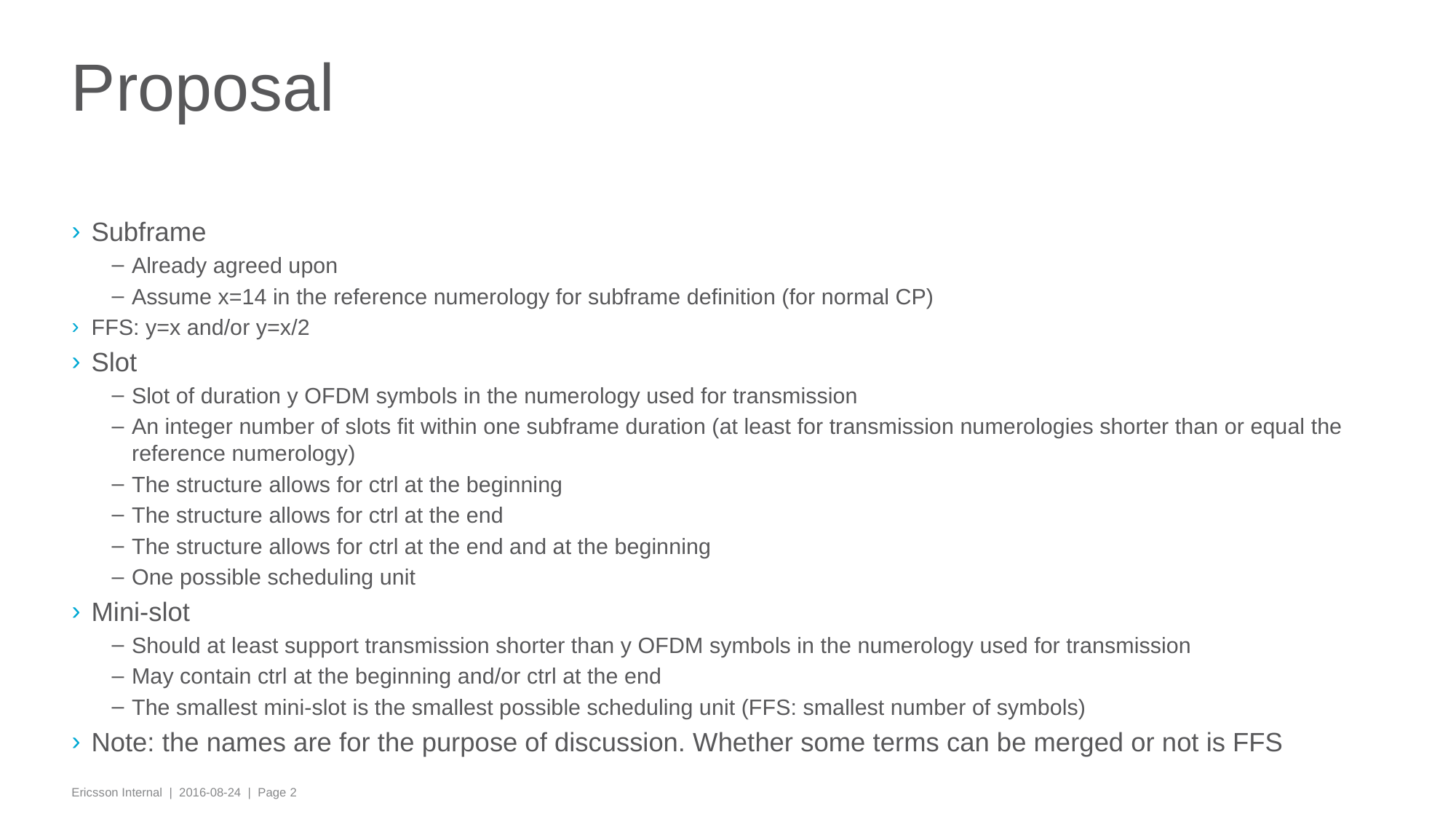

# Proposal
Subframe
Already agreed upon
Assume x=14 in the reference numerology for subframe definition (for normal CP)
FFS: y=x and/or y=x/2
Slot
Slot of duration y OFDM symbols in the numerology used for transmission
An integer number of slots fit within one subframe duration (at least for transmission numerologies shorter than or equal the reference numerology)
The structure allows for ctrl at the beginning
The structure allows for ctrl at the end
The structure allows for ctrl at the end and at the beginning
One possible scheduling unit
Mini-slot
Should at least support transmission shorter than y OFDM symbols in the numerology used for transmission
May contain ctrl at the beginning and/or ctrl at the end
The smallest mini-slot is the smallest possible scheduling unit (FFS: smallest number of symbols)
Note: the names are for the purpose of discussion. Whether some terms can be merged or not is FFS